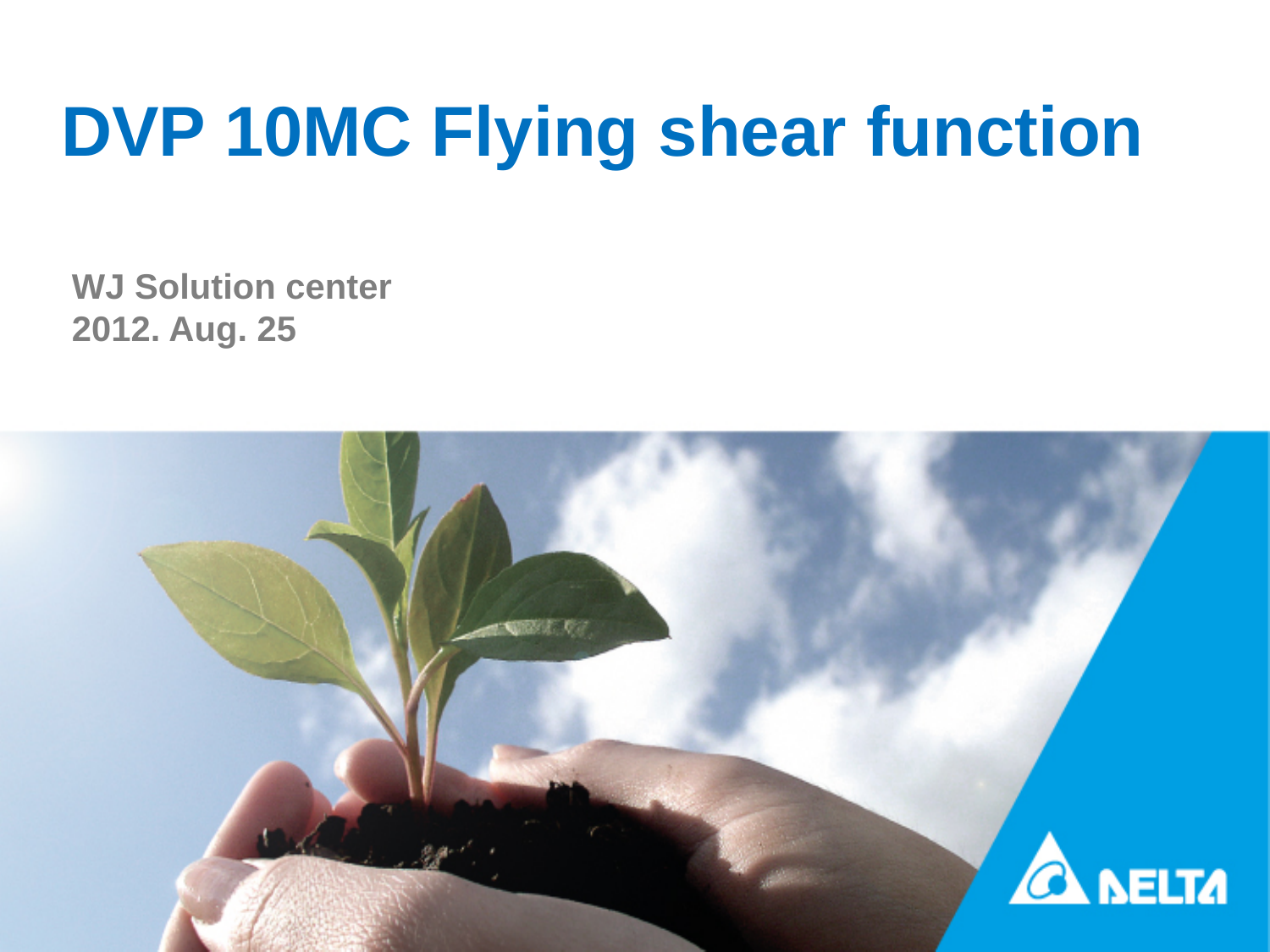

DVP 10MC Flying shear function
WJ Solution center
2012. Aug. 25